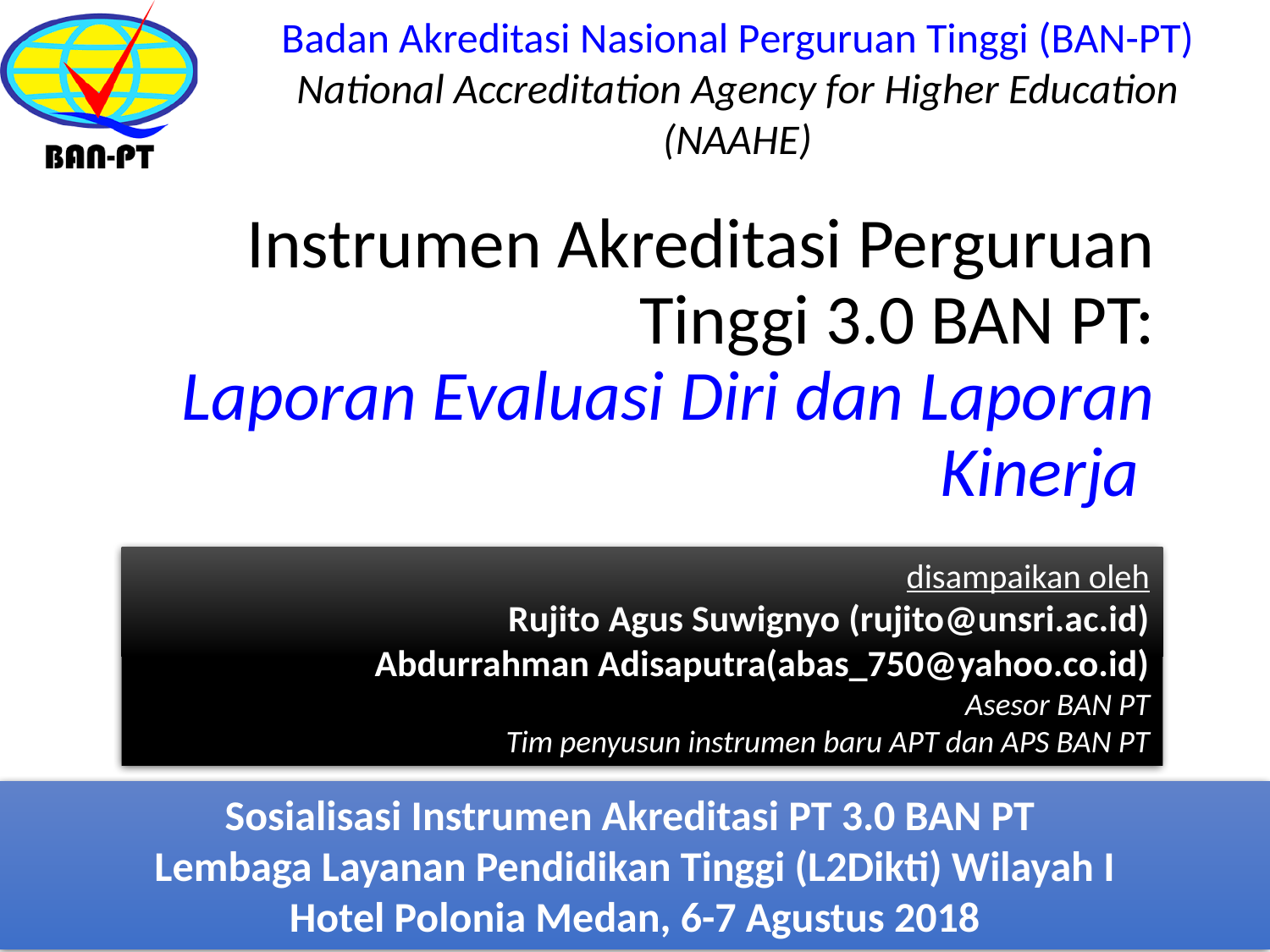

Badan Akreditasi Nasional Perguruan Tinggi (BAN-PT)
National Accreditation Agency for Higher Education (NAAHE)
# Instrumen Akreditasi Perguruan Tinggi 3.0 BAN PT: Laporan Evaluasi Diri dan Laporan Kinerja
disampaikan oleh
Rujito Agus Suwignyo (rujito@unsri.ac.id)
Abdurrahman Adisaputra(abas_750@yahoo.co.id)
Asesor BAN PT
Tim penyusun instrumen baru APT dan APS BAN PT
Sosialisasi Instrumen Akreditasi PT 3.0 BAN PT
Lembaga Layanan Pendidikan Tinggi (L2Dikti) Wilayah I
Hotel Polonia Medan, 6-7 Agustus 2018